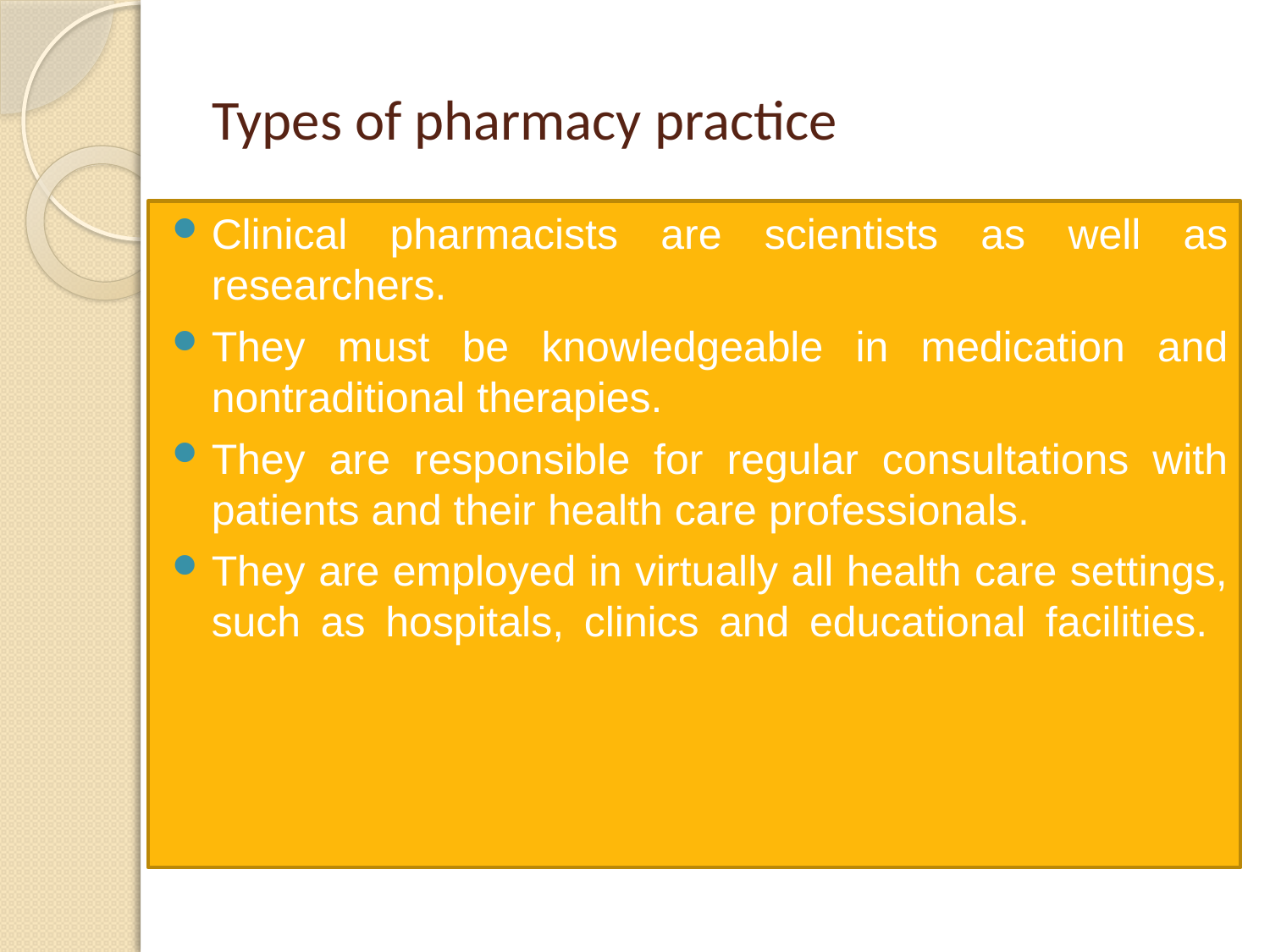

# Types of pharmacy practice
Clinical pharmacists are scientists as well as researchers.
They must be knowledgeable in medication and nontraditional therapies.
They are responsible for regular consultations with patients and their health care professionals.
They are employed in virtually all health care settings, such as hospitals, clinics and educational facilities.